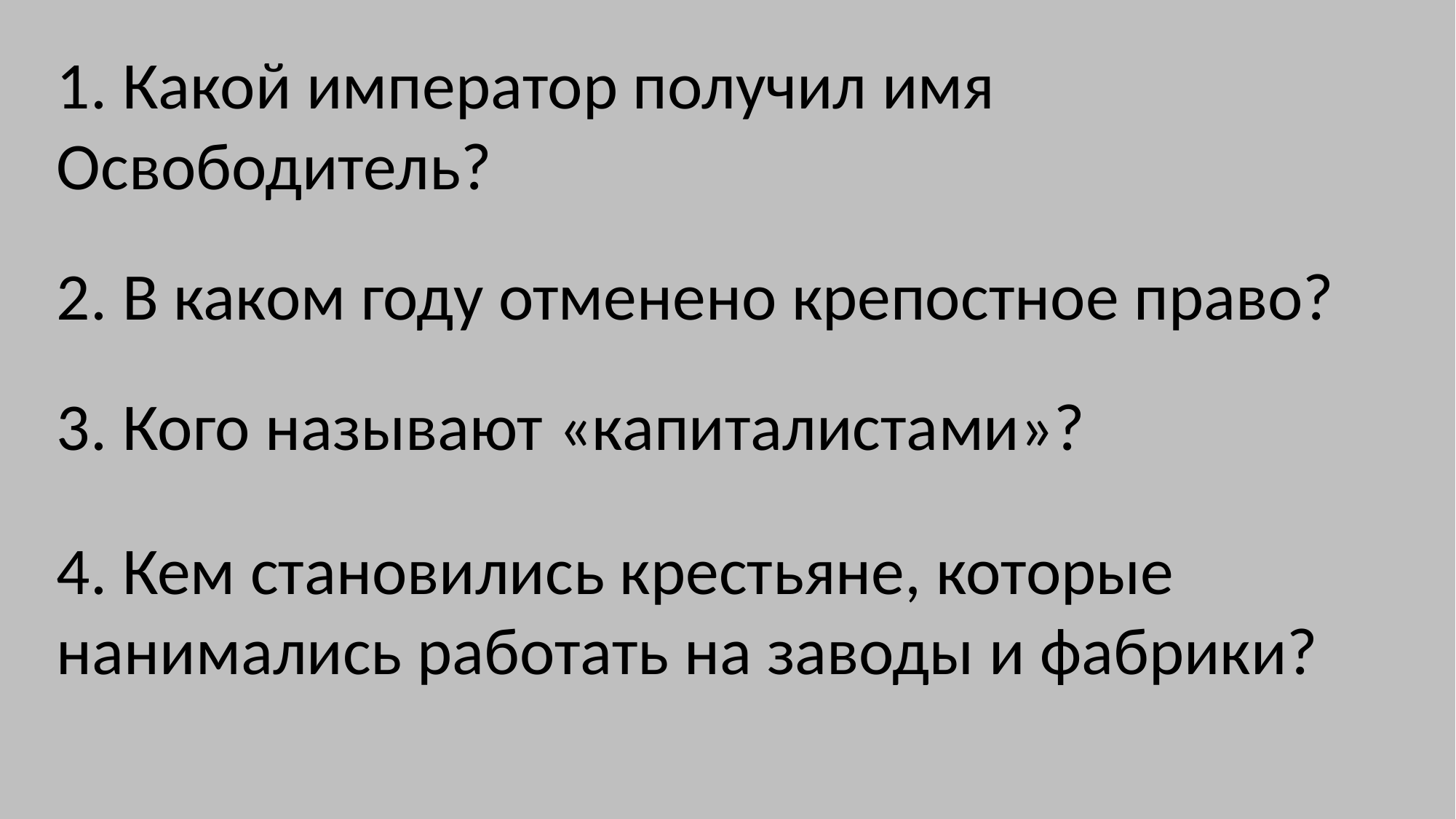

1. Какой император получил имя Освободитель?
2. В каком году отменено крепостное право?
3. Кого называют «капиталистами»?
4. Кем становились крестьяне, которые нанимались работать на заводы и фабрики?